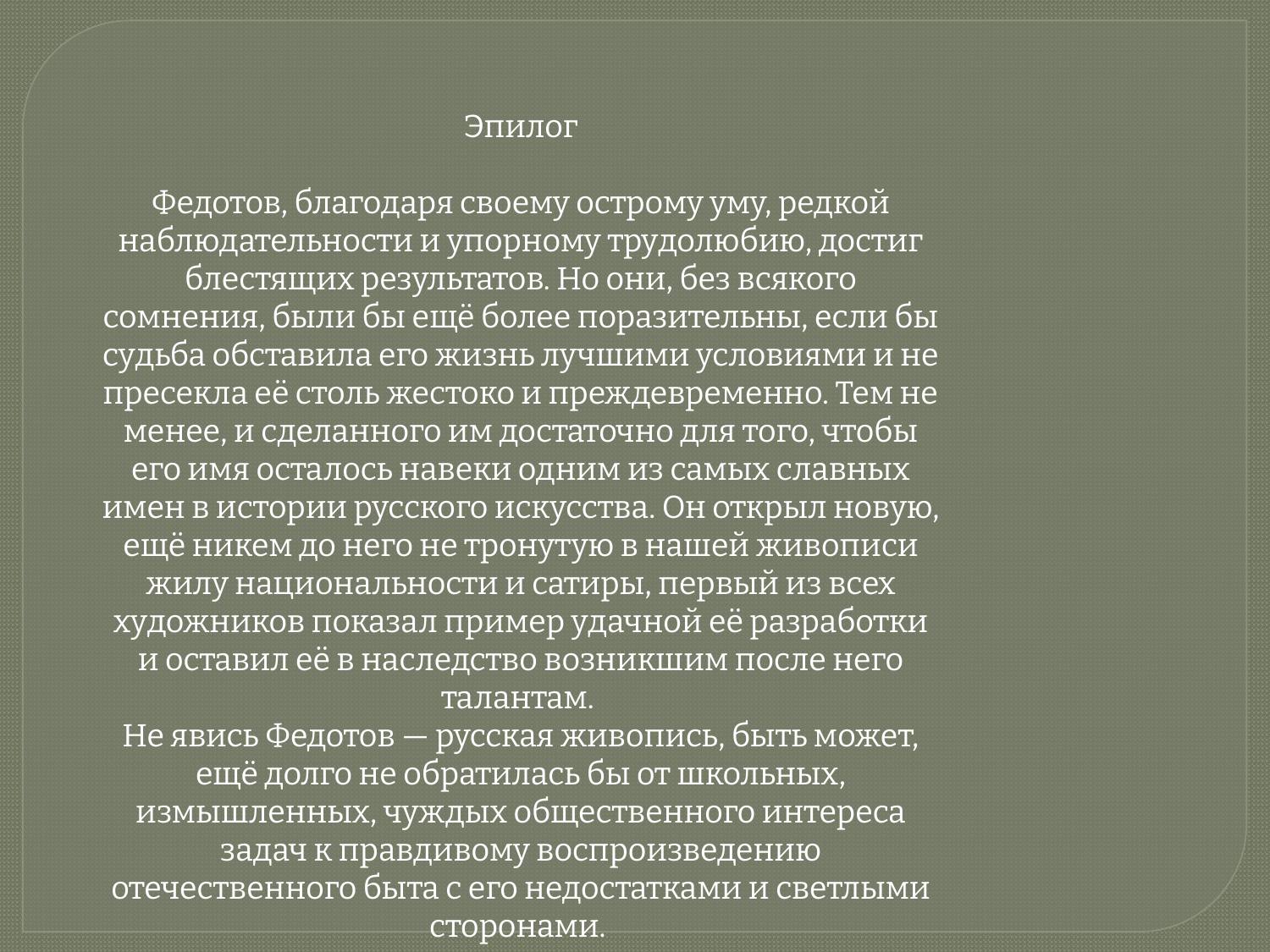

Эпилог
Федотов, благодаря своему острому уму, редкой наблюдательности и упорному трудолюбию, достиг блестящих результатов. Но они, без всякого сомнения, были бы ещё более поразительны, если бы судьба обставила его жизнь лучшими условиями и не пресекла её столь жестоко и преждевременно. Тем не менее, и сделанного им достаточно для того, чтобы его имя осталось навеки одним из самых славных имен в истории русского искусства. Он открыл новую, ещё никем до него не тронутую в нашей живописи жилу национальности и сатиры, первый из всех художников показал пример удачной её разработки и оставил её в наследство возникшим после него талантам.
Не явись Федотов — русская живопись, быть может, ещё долго не обратилась бы от школьных, измышленных, чуждых общественного интереса задач к правдивому воспроизведению отечественного быта с его недостатками и светлыми сторонами.